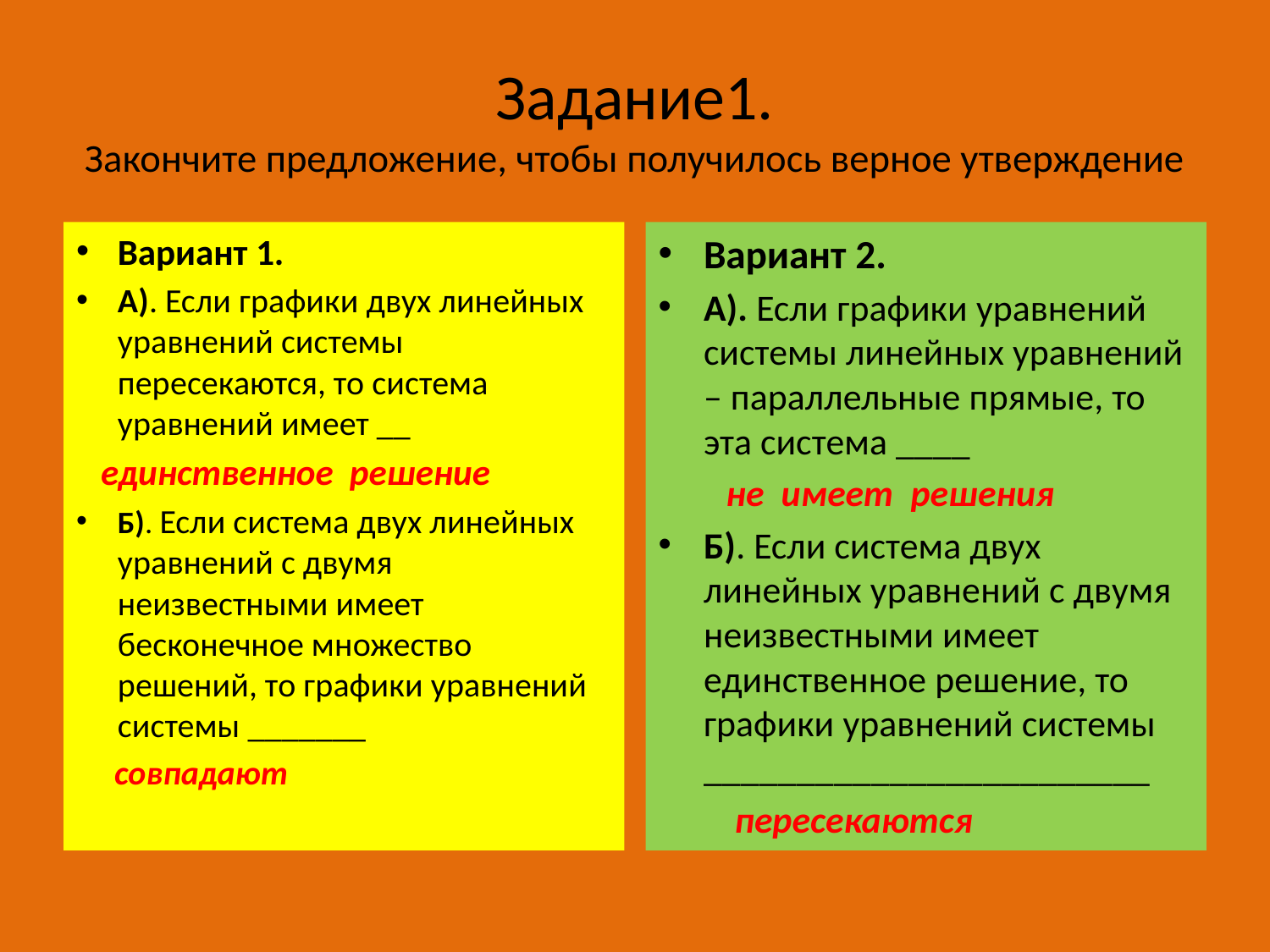

# Задание1. Закончите предложение, чтобы получилось верное утверждение
Вариант 1.
А). Если графики двух линейных уравнений системы пересекаются, то система уравнений имеет __
   единственное  решение
Б). Если система двух линейных уравнений с двумя неизвестными имеет бесконечное множество решений, то графики уравнений системы _______
     совпадают

Вариант 2.
А). Если графики уравнений системы линейных уравнений – параллельные прямые, то эта система ____
        не  имеет  решения
Б). Если система двух линейных уравнений с двумя неизвестными имеет единственное решение, то графики уравнений системы ________________________
         пересекаются